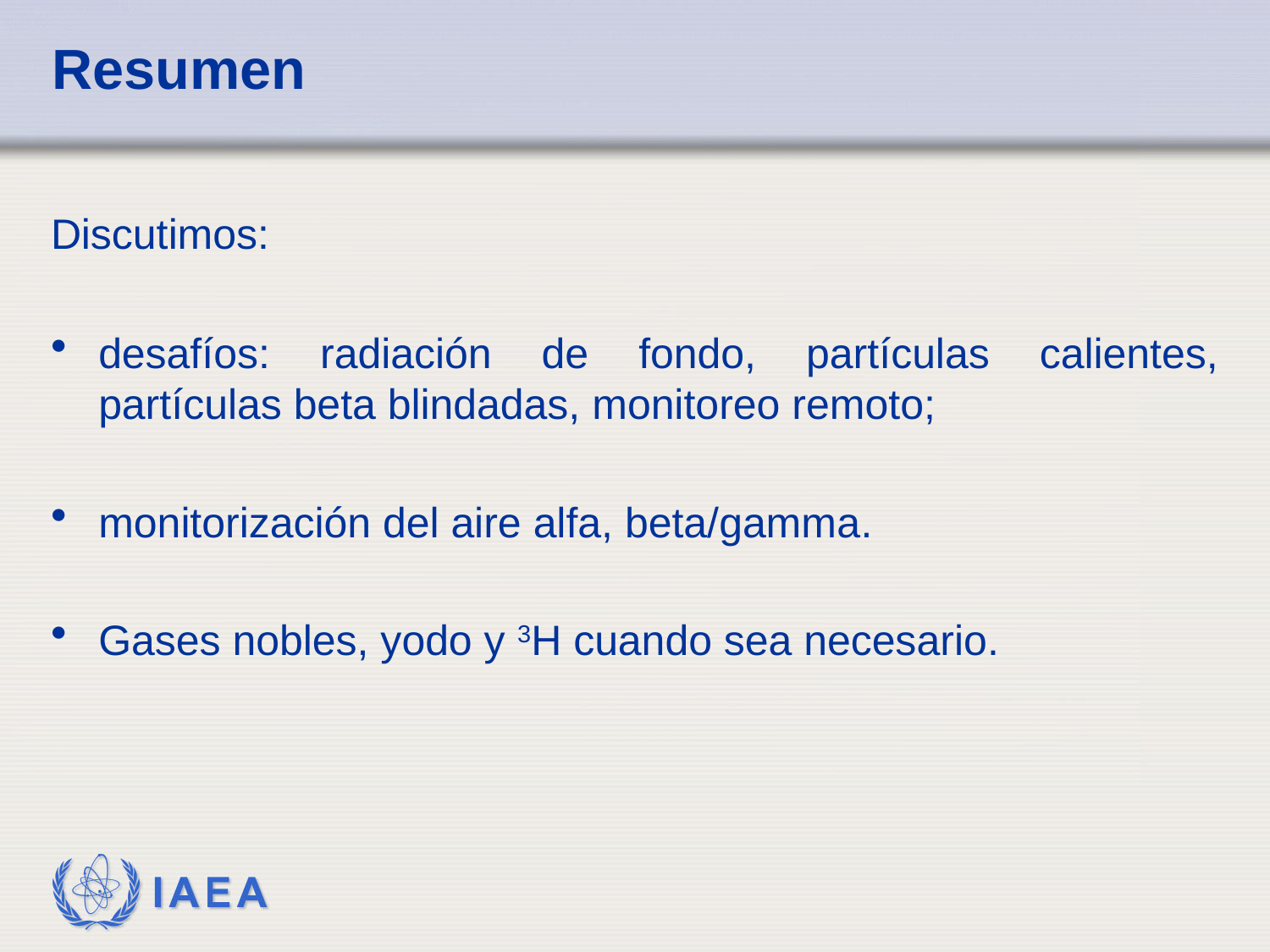

# Resumen
Discutimos:

desafíos: radiación de fondo, partículas calientes, partículas beta blindadas, monitoreo remoto;

monitorización del aire alfa, beta/gamma.

Gases nobles, yodo y 3H cuando sea necesario.